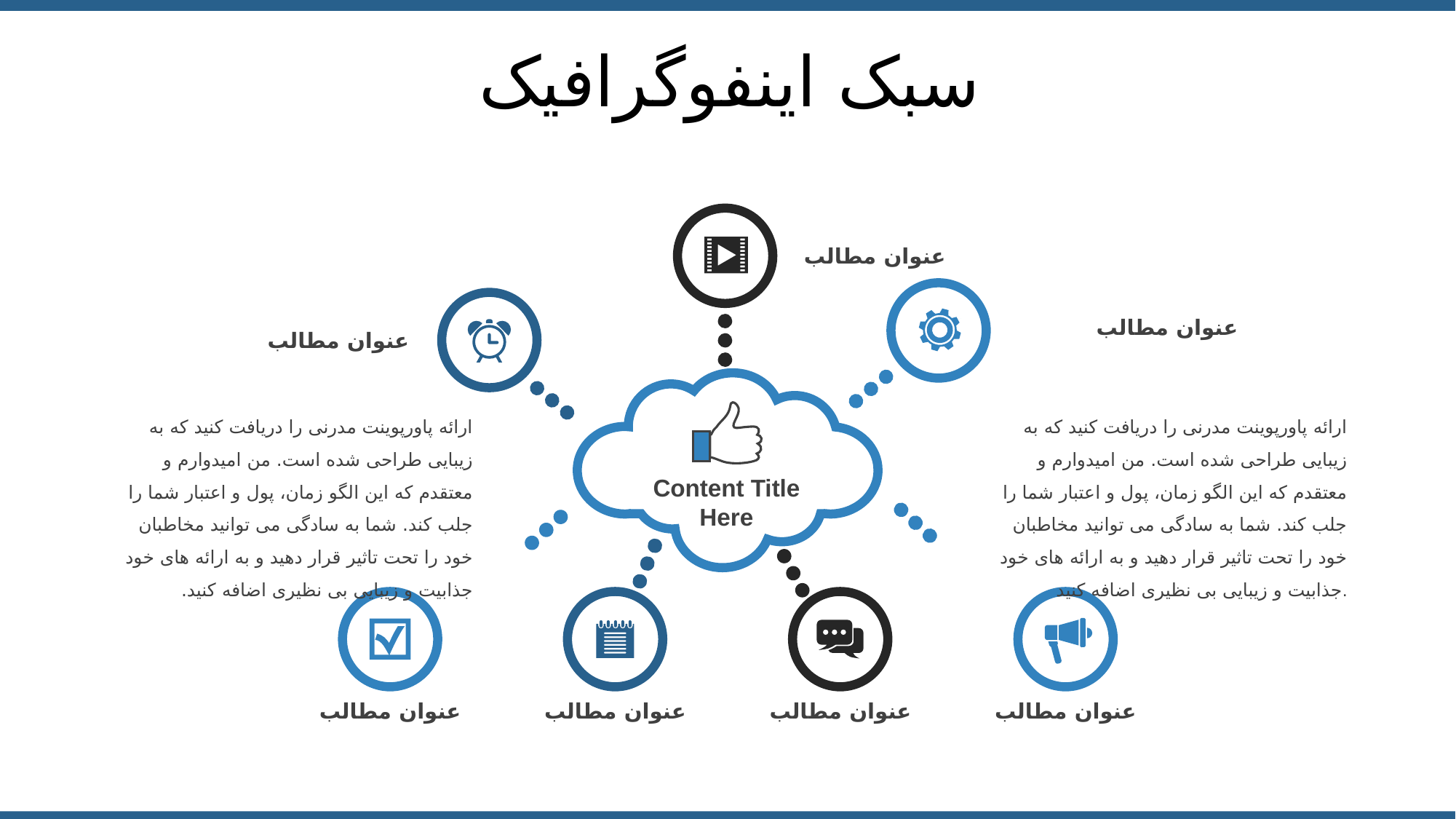

سبک اینفوگرافیک

عنوان مطالب

عنوان مطالب

عنوان مطالب

ارائه پاورپوینت مدرنی را دریافت کنید که به زیبایی طراحی شده است. من امیدوارم و معتقدم که این الگو زمان، پول و اعتبار شما را جلب کند. شما به سادگی می توانید مخاطبان خود را تحت تاثیر قرار دهید و به ارائه های خود جذابیت و زیبایی بی نظیری اضافه کنید.
ارائه پاورپوینت مدرنی را دریافت کنید که به زیبایی طراحی شده است. من امیدوارم و معتقدم که این الگو زمان، پول و اعتبار شما را جلب کند. شما به سادگی می توانید مخاطبان خود را تحت تاثیر قرار دهید و به ارائه های خود جذابیت و زیبایی بی نظیری اضافه کنید.

Content Title
Here

عنوان مطالب
عنوان مطالب
عنوان مطالب
عنوان مطالب